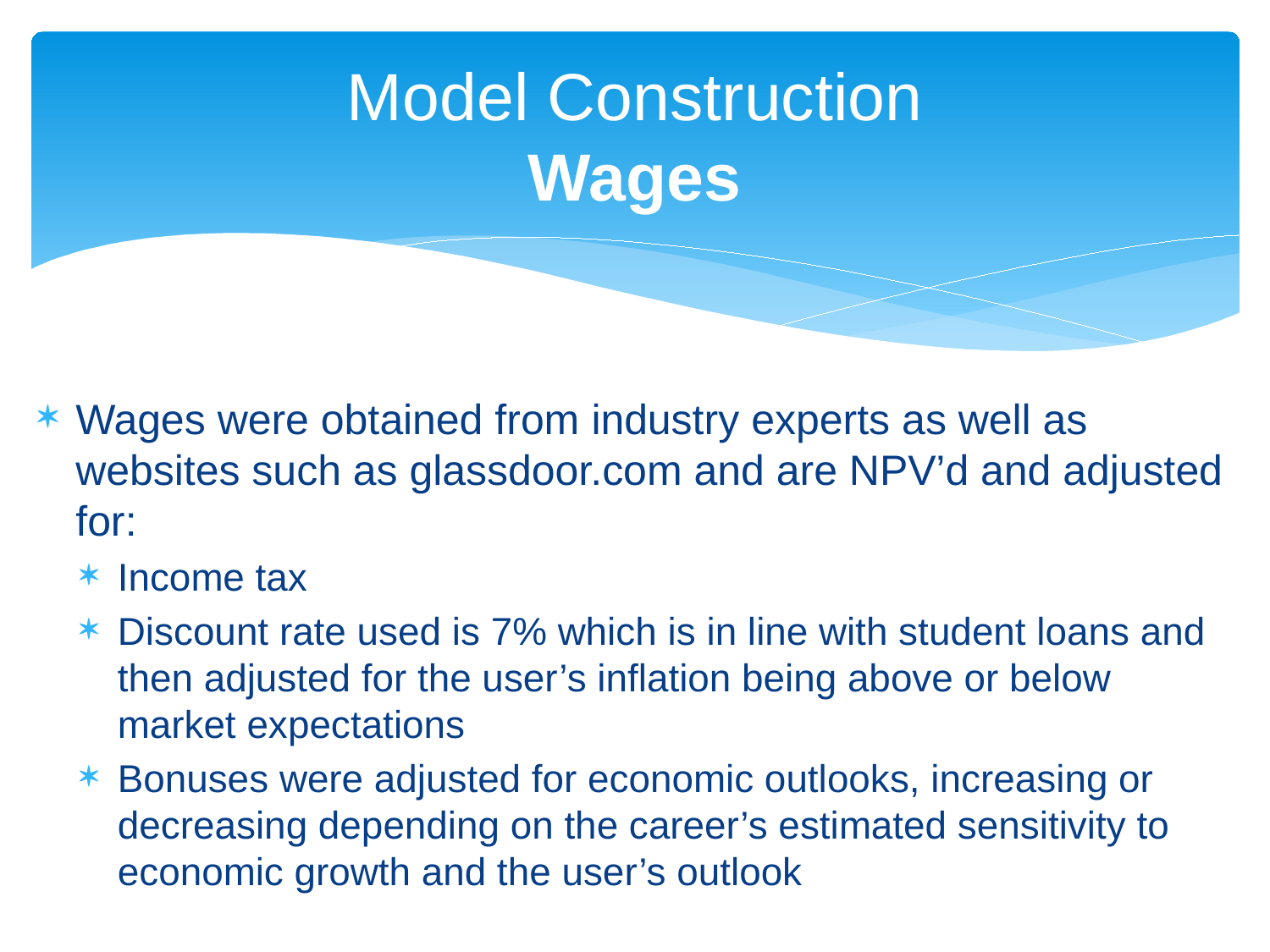

# Model Construction Wages
Wages were obtained from industry experts as well as websites such as glassdoor.com and are NPV’d and adjusted for:
Income tax
Discount rate used is 7% which is in line with student loans and then adjusted for the user’s inflation being above or below market expectations
Bonuses were adjusted for economic outlooks, increasing or decreasing depending on the career’s estimated sensitivity to economic growth and the user’s outlook